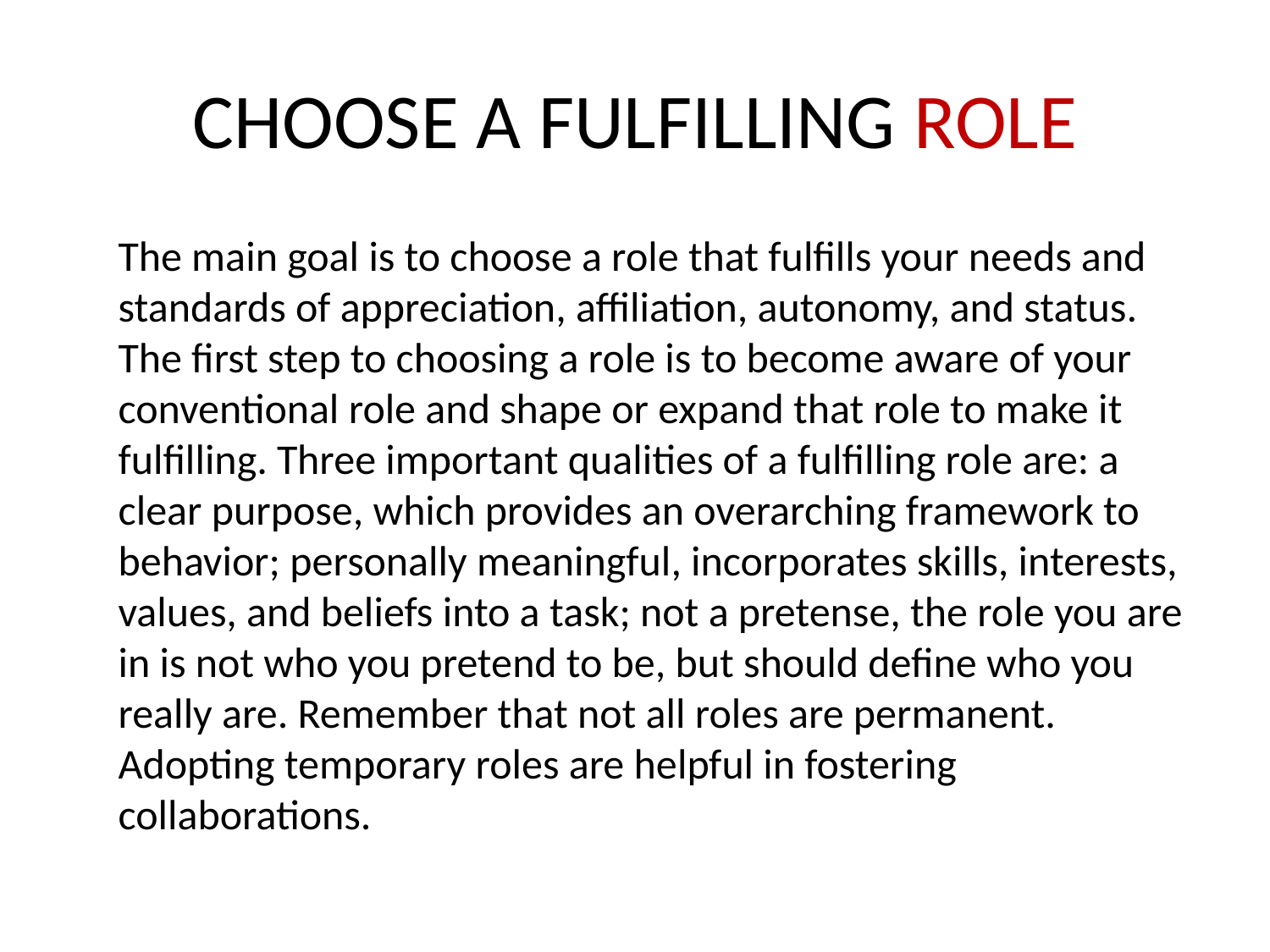

# CHOOSE A FULFILLING ROLE
	The main goal is to choose a role that fulfills your needs and standards of appreciation, affiliation, autonomy, and status. The first step to choosing a role is to become aware of your conventional role and shape or expand that role to make it fulfilling. Three important qualities of a fulfilling role are: a clear purpose, which provides an overarching framework to behavior; personally meaningful, incorporates skills, interests, values, and beliefs into a task; not a pretense, the role you are in is not who you pretend to be, but should define who you really are. Remember that not all roles are permanent. Adopting temporary roles are helpful in fostering collaborations.